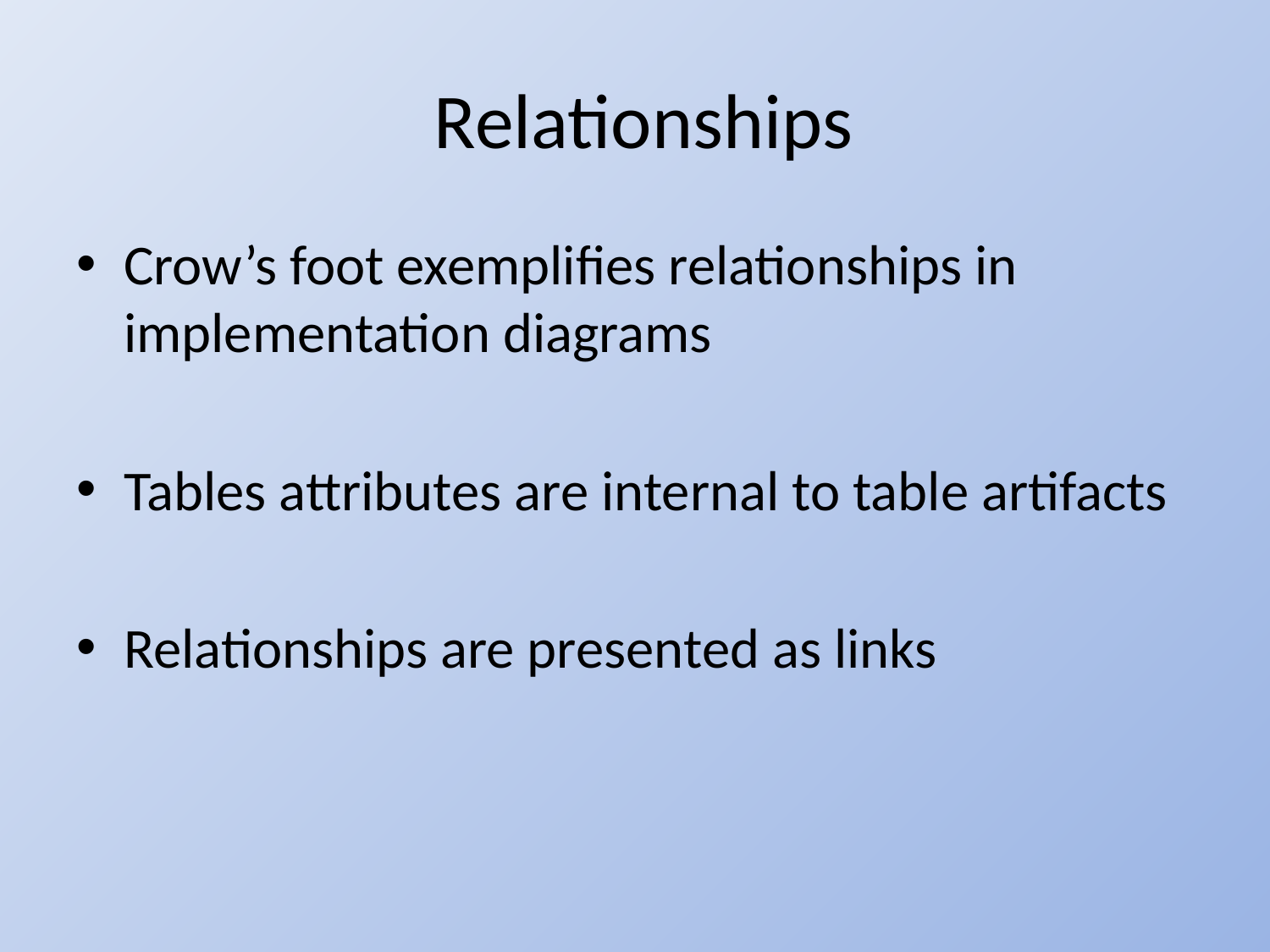

# Relationships
Crow’s foot exemplifies relationships in implementation diagrams

Tables attributes are internal to table artifacts

Relationships are presented as links